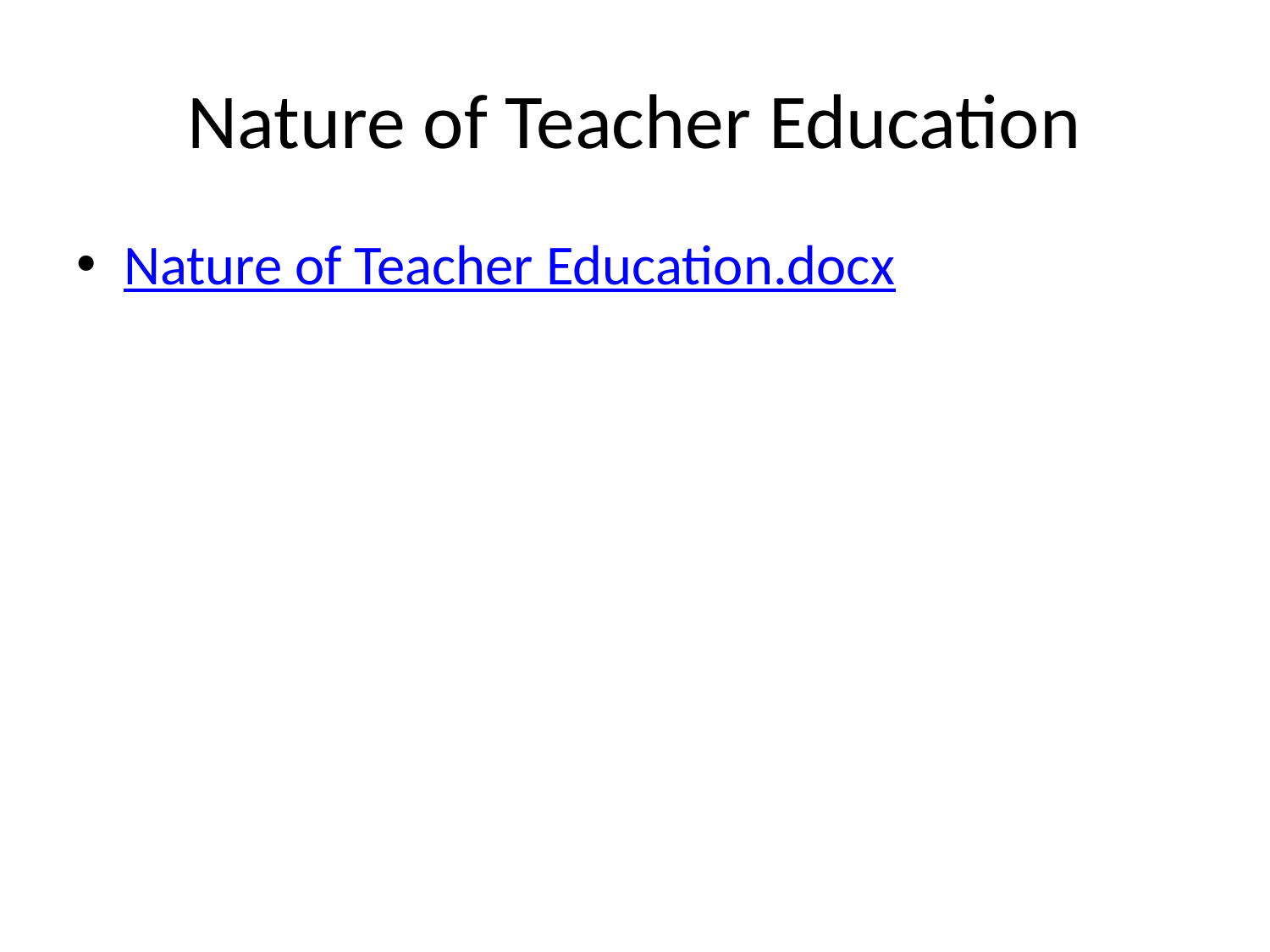

# Nature of Teacher Education
Nature of Teacher Education.docx